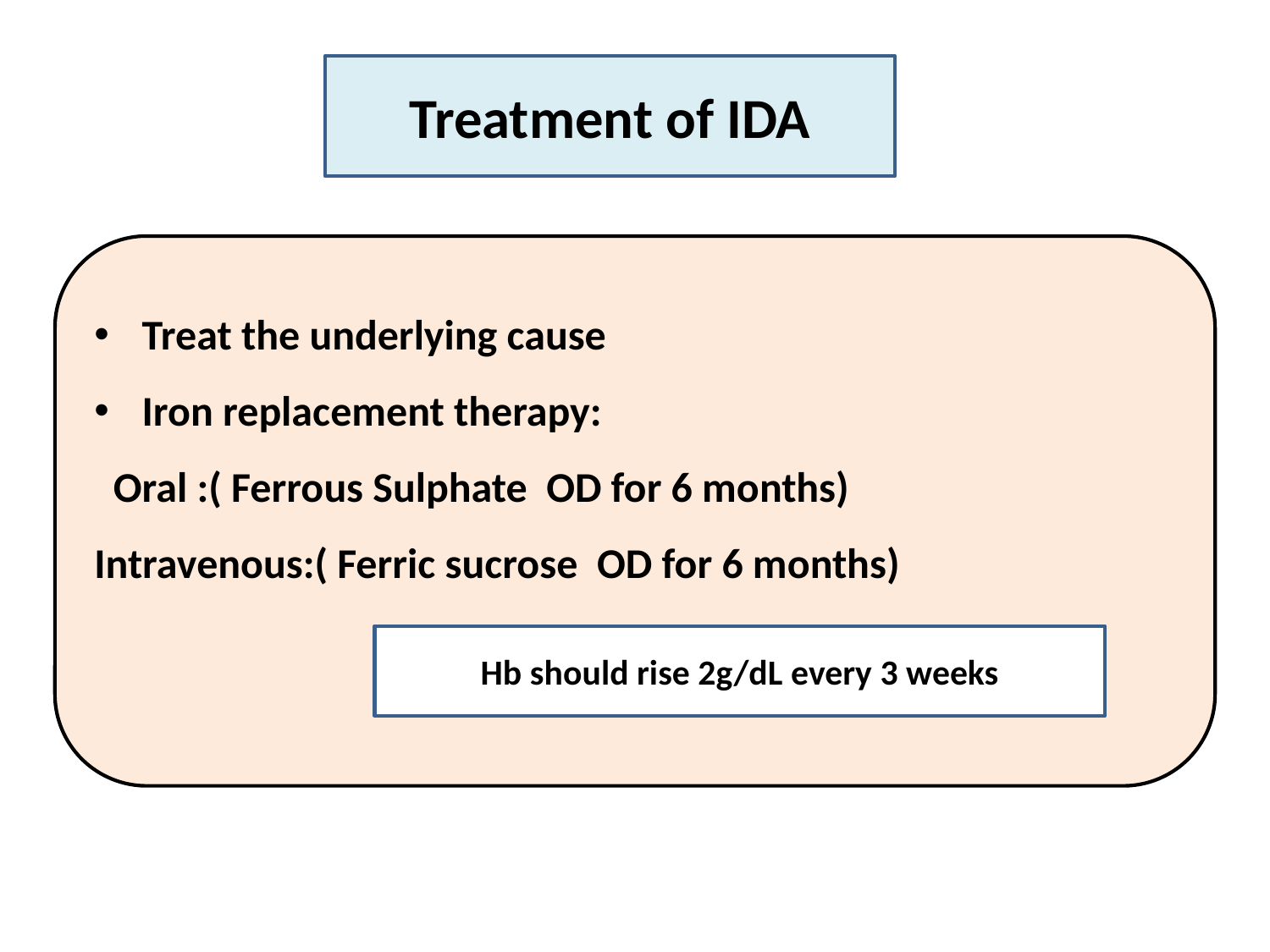

Treatment of IDA
Treat the underlying cause
Iron replacement therapy:
  Oral :( Ferrous Sulphate  OD for 6 months)
Intravenous:( Ferric sucrose  OD for 6 months)

Hb should rise 2g/dL every 3 weeks